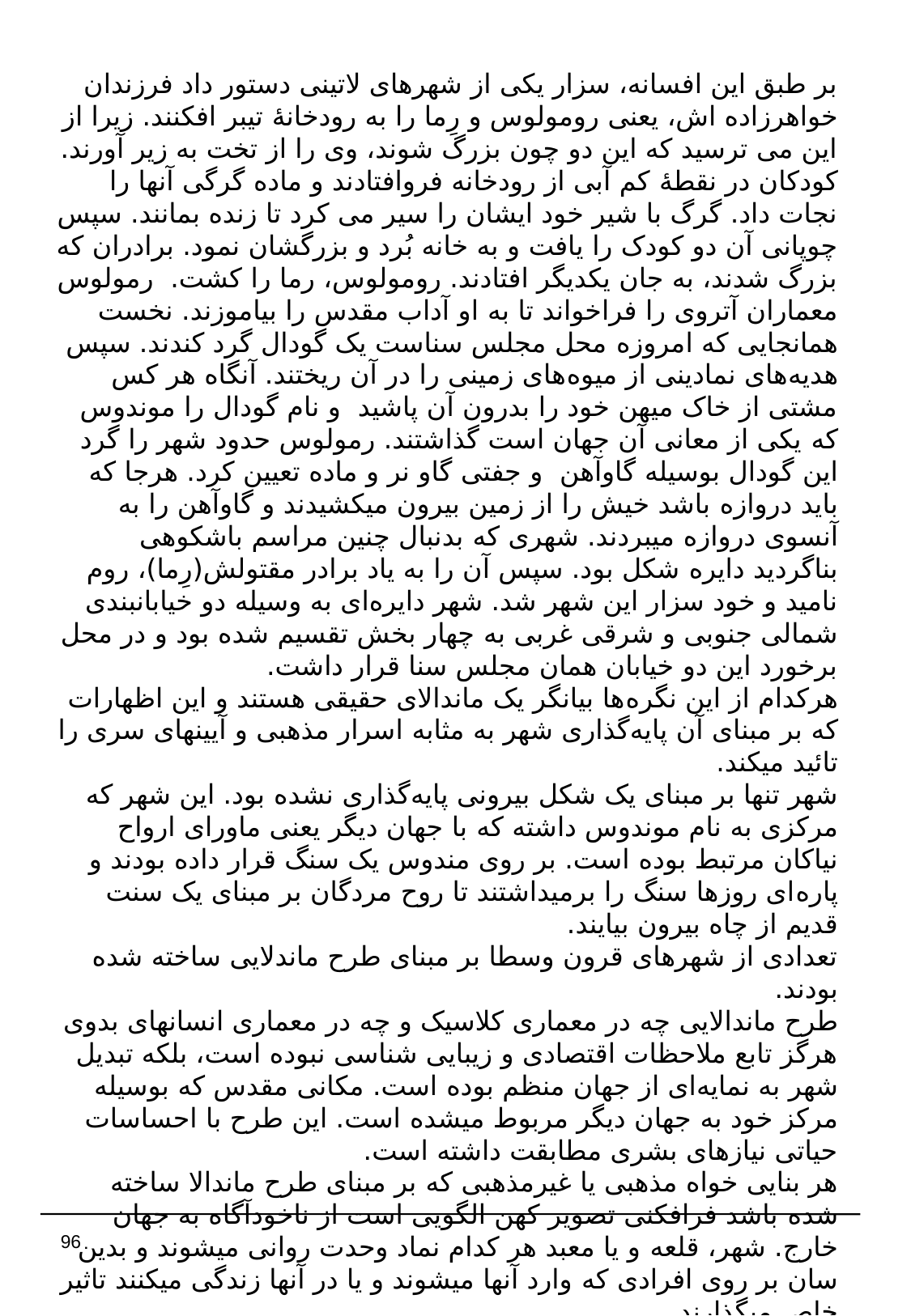

بر طبق این افسانه، سزار یکی از شهرهای لاتینی دستور داد فرزندان خواهرزاده اش، یعنی رومولوس و رِما را به رودخانهٔ تیبر افکنند. زیرا از این می ترسید که این دو چون بزرگ شوند، وی را از تخت به زیر آورند. کودکان در نقطهٔ کم آبی از رودخانه فروافتادند و ماده گرگی آنها را نجات داد. گرگ با شیر خود ایشان را سیر می کرد تا زنده بمانند. سپس چوپانی آن دو کودک را یافت و به خانه بُرد و بزرگشان نمود. برادران که بزرگ شدند، به جان یکدیگر افتادند. رومولوس، رما را کشت.  رمولوس معماران آتروی را فراخواند تا به‌ او آداب مقدس را بیاموزند. نخست همانجایی که‌ امروزه‌ محل مجلس سناست یک گودال گرد کندند. سپس هدیه‌های نمادینی از میوه‌های زمینی را در آن ریختند. آنگاه هر کس مشتی از خاک میهن خود را بدرون آن پاشید  و نام گودال را موندوس که‌ یکی از معانی آن جهان است گذاشتند. رمولوس حدود شهر را گرد این گودال بوسیله‌ گاوآهن  و جفتی گاو نر و ماده‌ تعیین کرد. هرجا که‌ باید دروازه‌ باشد خیش را از زمین بیرون می‏کشیدند و گاوآهن را به‌ آنسوی دروازه‌ می‏بردند. شهری که‌ بدنبال چنین مراسم باشکوهی بناگردید دایره‌ شکل بود. سپس آن را به یاد برادر مقتولش(رِما)، روم نامید و خود سزار این شهر شد. شهر دایره‌ای به‌ وسیله‌ دو خیابان‏بندی شمالی جنوبی و شرقی غربی به‌ چهار بخش تقسیم شده‌ بود و در محل برخورد این دو خیابان همان مجلس سنا قرار داشت.
هرکدام از این نگره‌ها بیانگر یک ماندالای حقیقی هستند و این اظهارات که‌ بر مبنای آن پایه‌گذاری شهر به‌ مثابه‌ اسرار مذهبی و آیین‏های سری را تائید می‏کند.
شهر تنها بر مبنای یک شکل بیرونی پایه‌گذاری نشده‌ بود. این شهر که‌ مرکزی به‌ نام موندوس داشته‌ که‌ با جهان دیگر یعنی ماورای ارواح نیاکان مرتبط بوده‌ است. بر روی مندوس یک سنگ قرار داده‌ بودند و پاره‌ای روزها سنگ را برمی‏داشتند تا روح مردگان بر مبنای یک سنت قدیم از چاه بیرون بیایند.
تعدادی از شهرهای قرون وسطا بر مبنای طرح ماندلایی ساخته‌ شده‌ بودند.
طرح ماندالایی چه‌ در معماری کلاسیک و چه‌ در معماری انسان‏های بدوی هرگز تابع ملاحظات اقتصادی و زیبایی شناسی نبوده‌ است، بلکه‌ تبدیل شهر به‌ نمایه‌ای از جهان منظم بوده‌ است. مکانی مقدس که‌ بوسیله‌ مرکز خود به‌ جهان دیگر مربوط می‏شده‌ است. این طرح با احساسات حیاتی نیازهای بشری مطابقت داشته‌ است.
هر بنایی خواه مذهبی یا غیرمذهبی که‌ بر مبنای طرح ماندالا ساخته‌ شده‌ باشد فرافکنی تصویر کهن الگویی است از ناخودآگاه به‌ جهان خارج. شهر، قلعه‌ و یا معبد هر کدام نماد وحدت روانی می‏شوند و بدین سان بر روی افرادی که‌ وارد آنها می‏شوند و یا در آنها زندگی می‏کنند تاثیر خاص می‏گذارند.
96